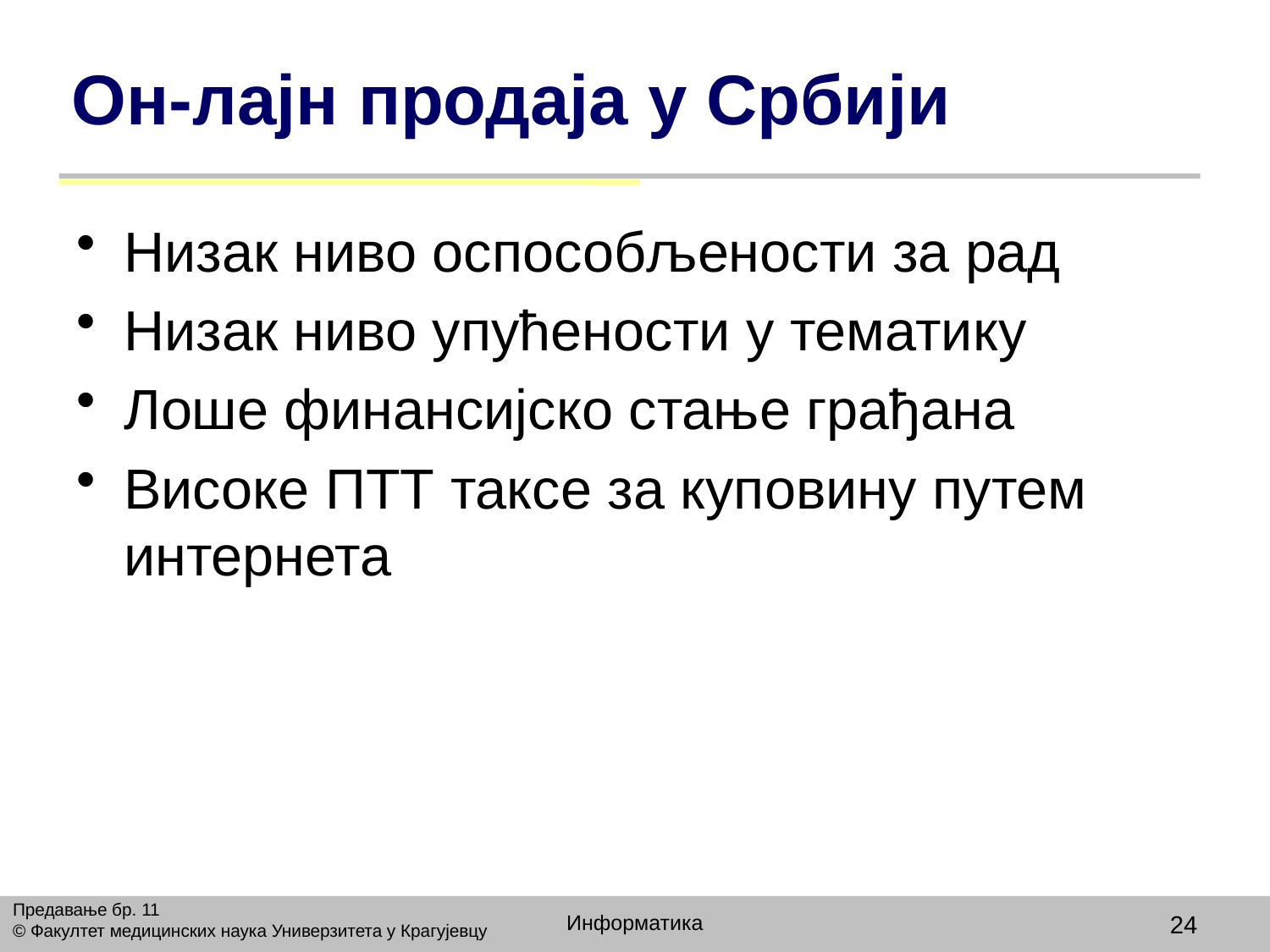

# Он-лајн продаја у Србији
Низак ниво оспособљености за рад
Низак ниво упућености у тематику
Лоше финансијско стање грађана
Високе ПТТ таксе за куповину путем интернета
Предавање бр. 11
© Факултет медицинских наука Универзитета у Крагујевцу
Информатика
24